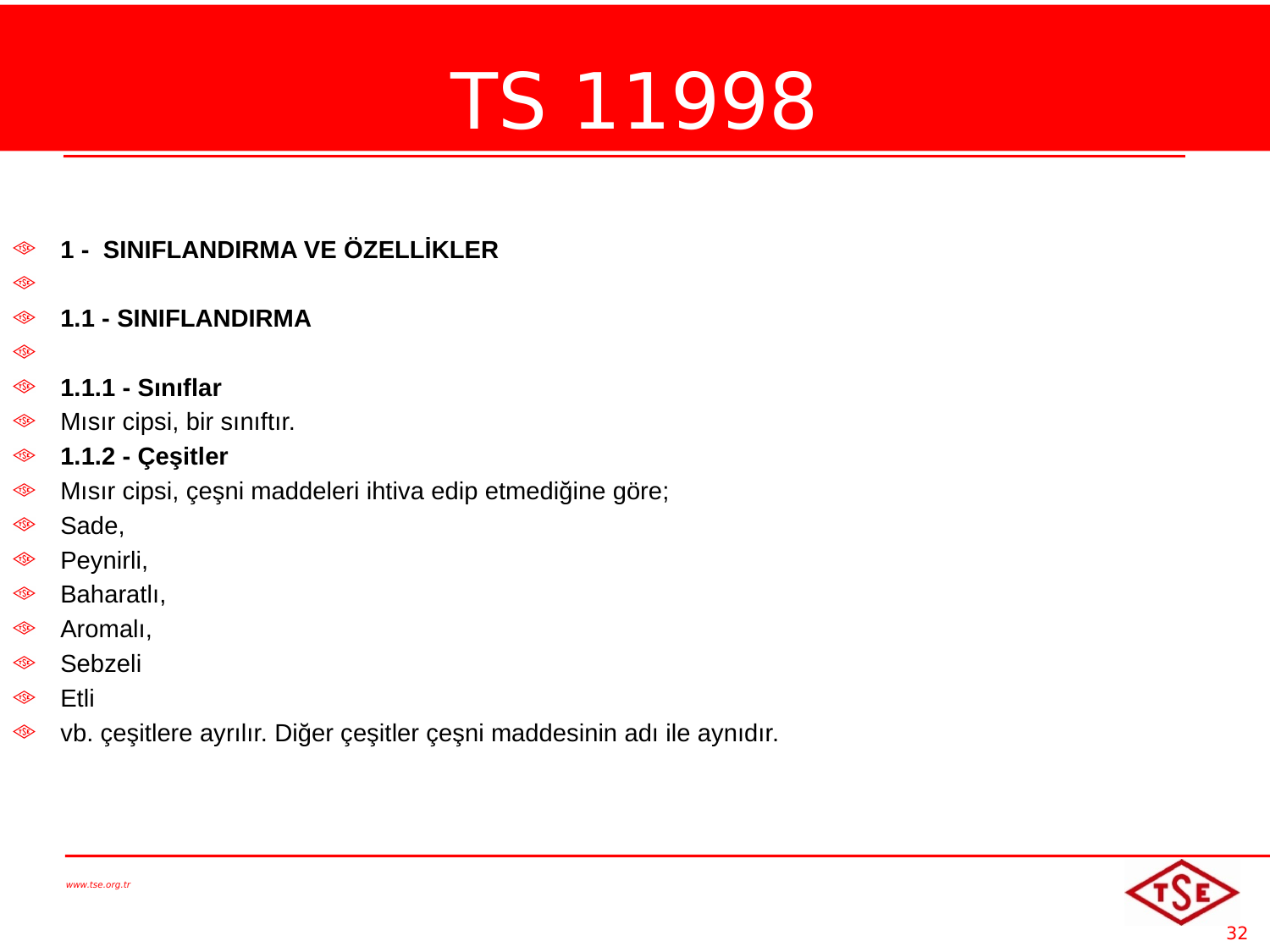

# TS 11998
1 -  SINIFLANDIRMA VE ÖZELLİKLER

1.1 - SINIFLANDIRMA

1.1.1 - Sınıflar
Mısır cipsi, bir sınıftır.
1.1.2 - Çeşitler
Mısır cipsi, çeşni maddeleri ihtiva edip etmediğine göre;
Sade,
Peynirli,
Baharatlı,
Aromalı,
Sebzeli
Etli
vb. çeşitlere ayrılır. Diğer çeşitler çeşni maddesinin adı ile aynıdır.

www.tse.org.tr
32